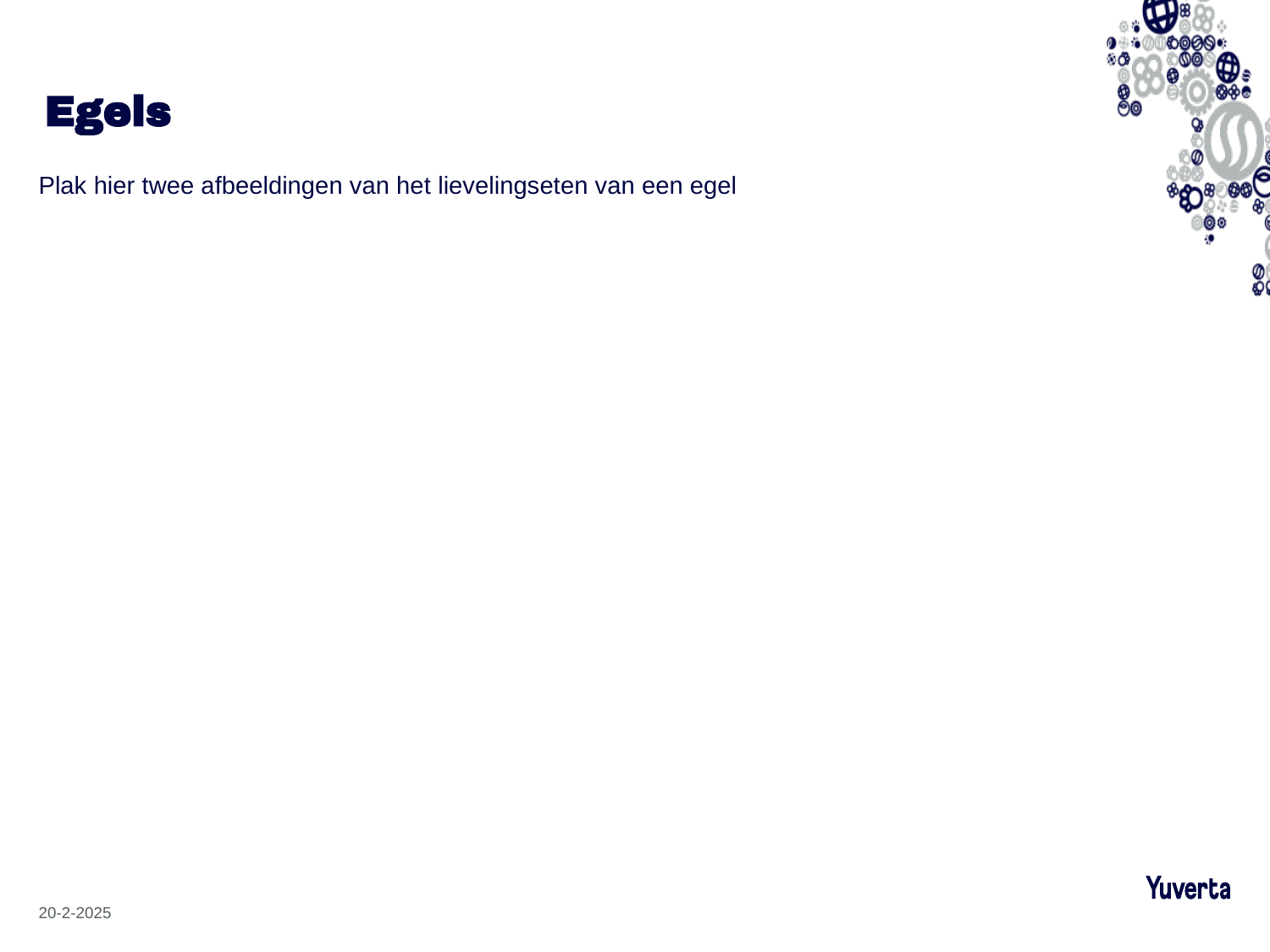

# Egels
Plak hier twee afbeeldingen van het lievelingseten van een egel

20-2-2025